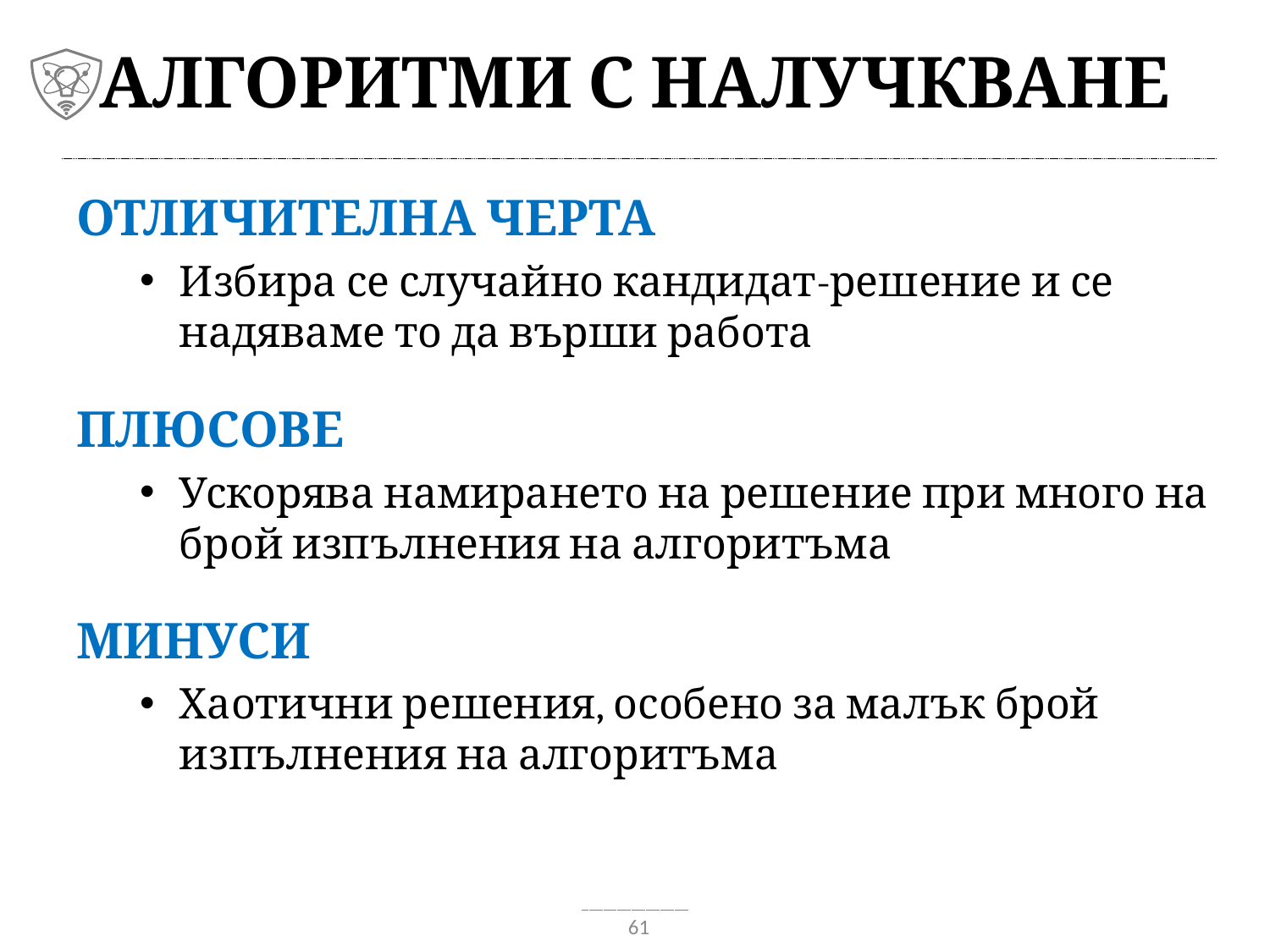

# Алгоритми с налучкване
Отличителна черта
Избира се случайно кандидат-решение и се надяваме то да върши работа
Плюсове
Ускорява намирането на решение при много на брой изпълнения на алгоритъма
Минуси
Хаотични решения, особено за малък брой изпълнения на алгоритъма

61